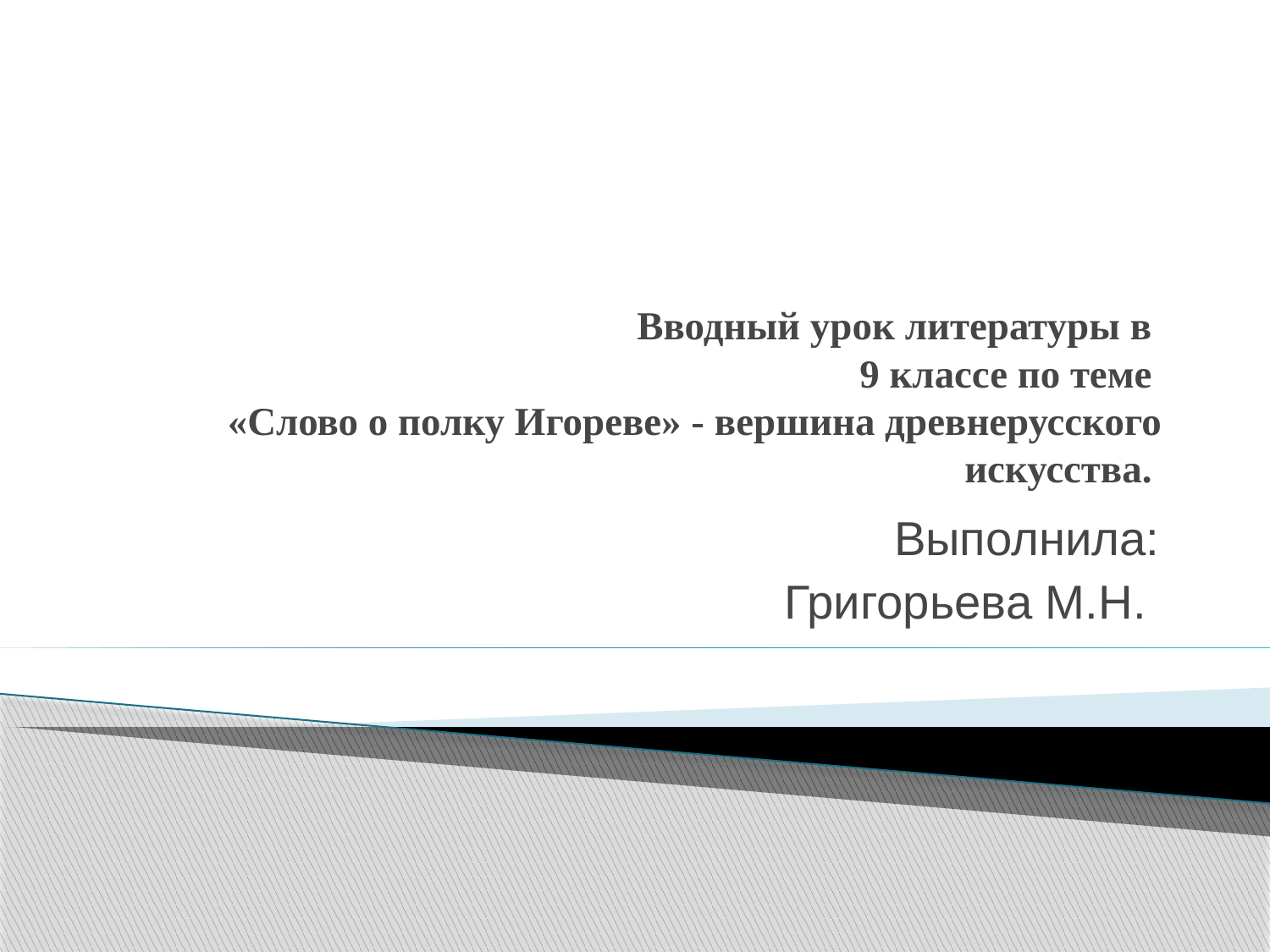

# Вводный урок литературы в 9 классе по теме «Слово о полку Игореве» - вершина древнерусского искусства.
Выполнила:
Григорьева М.Н.